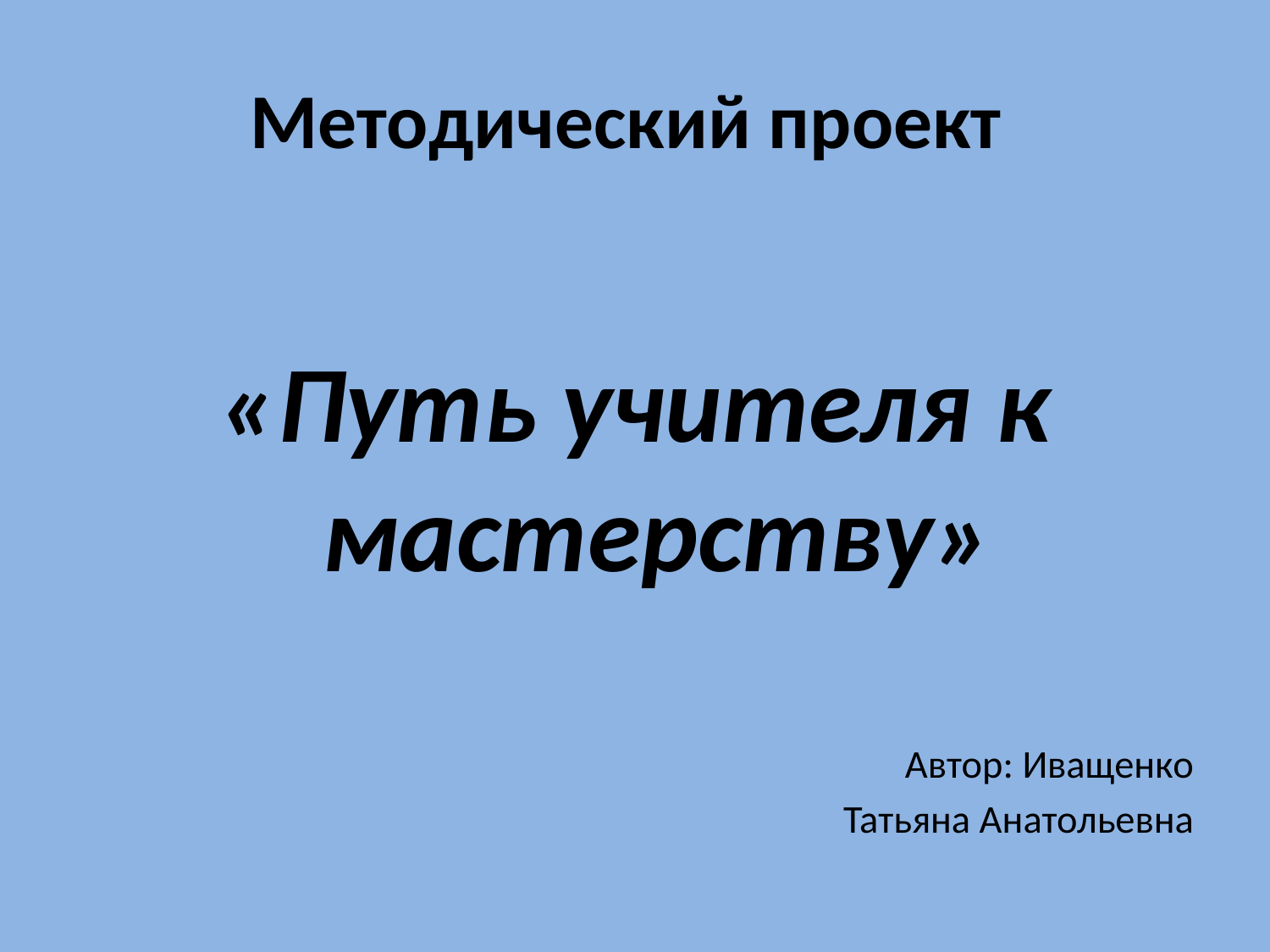

# Методический проект
«Путь учителя к мастерству»

Автор: Иващенко
 Татьяна Анатольевна